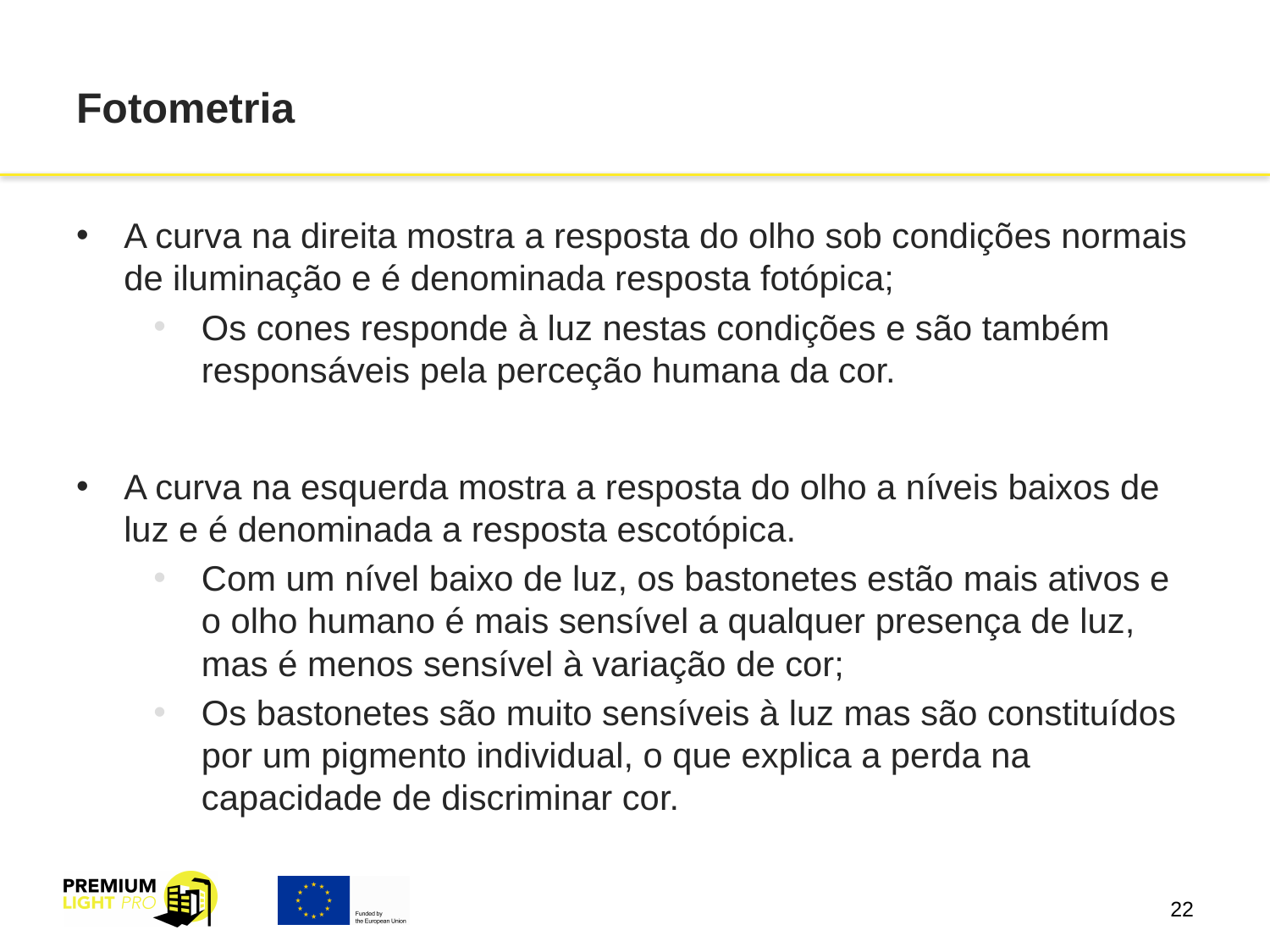

# Fotometria
A curva na direita mostra a resposta do olho sob condições normais de iluminação e é denominada resposta fotópica;
Os cones responde à luz nestas condições e são também responsáveis pela perceção humana da cor.

A curva na esquerda mostra a resposta do olho a níveis baixos de luz e é denominada a resposta escotópica.
Com um nível baixo de luz, os bastonetes estão mais ativos e o olho humano é mais sensível a qualquer presença de luz, mas é menos sensível à variação de cor;
Os bastonetes são muito sensíveis à luz mas são constituídos por um pigmento individual, o que explica a perda na capacidade de discriminar cor.